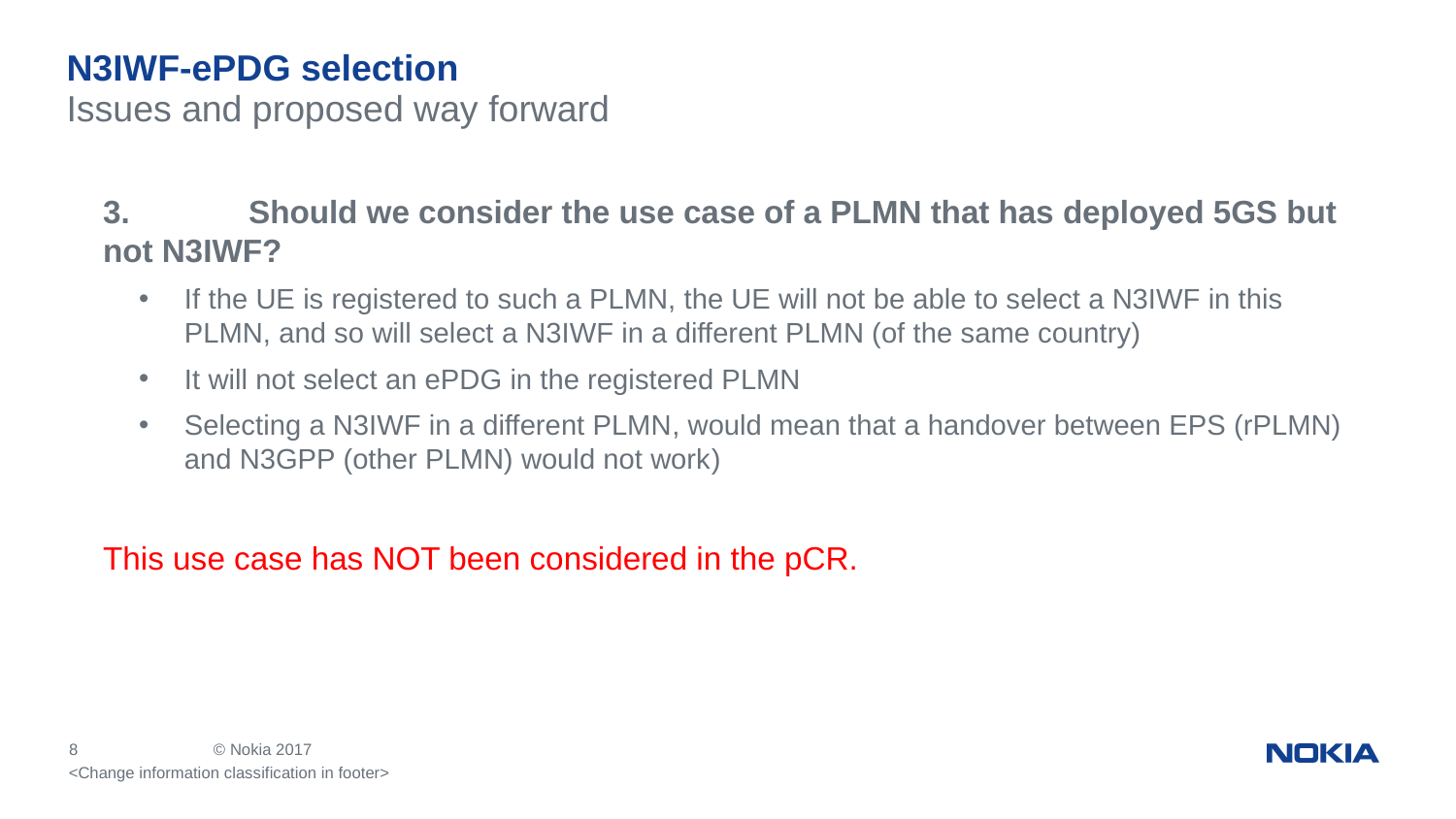

# N3IWF-ePDG selection
Issues and proposed way forward
3.	Should we consider the use case of a PLMN that has deployed 5GS but not N3IWF?
If the UE is registered to such a PLMN, the UE will not be able to select a N3IWF in this PLMN, and so will select a N3IWF in a different PLMN (of the same country)
It will not select an ePDG in the registered PLMN
Selecting a N3IWF in a different PLMN, would mean that a handover between EPS (rPLMN) and N3GPP (other PLMN) would not work)

This use case has NOT been considered in the pCR.
<Change information classification in footer>